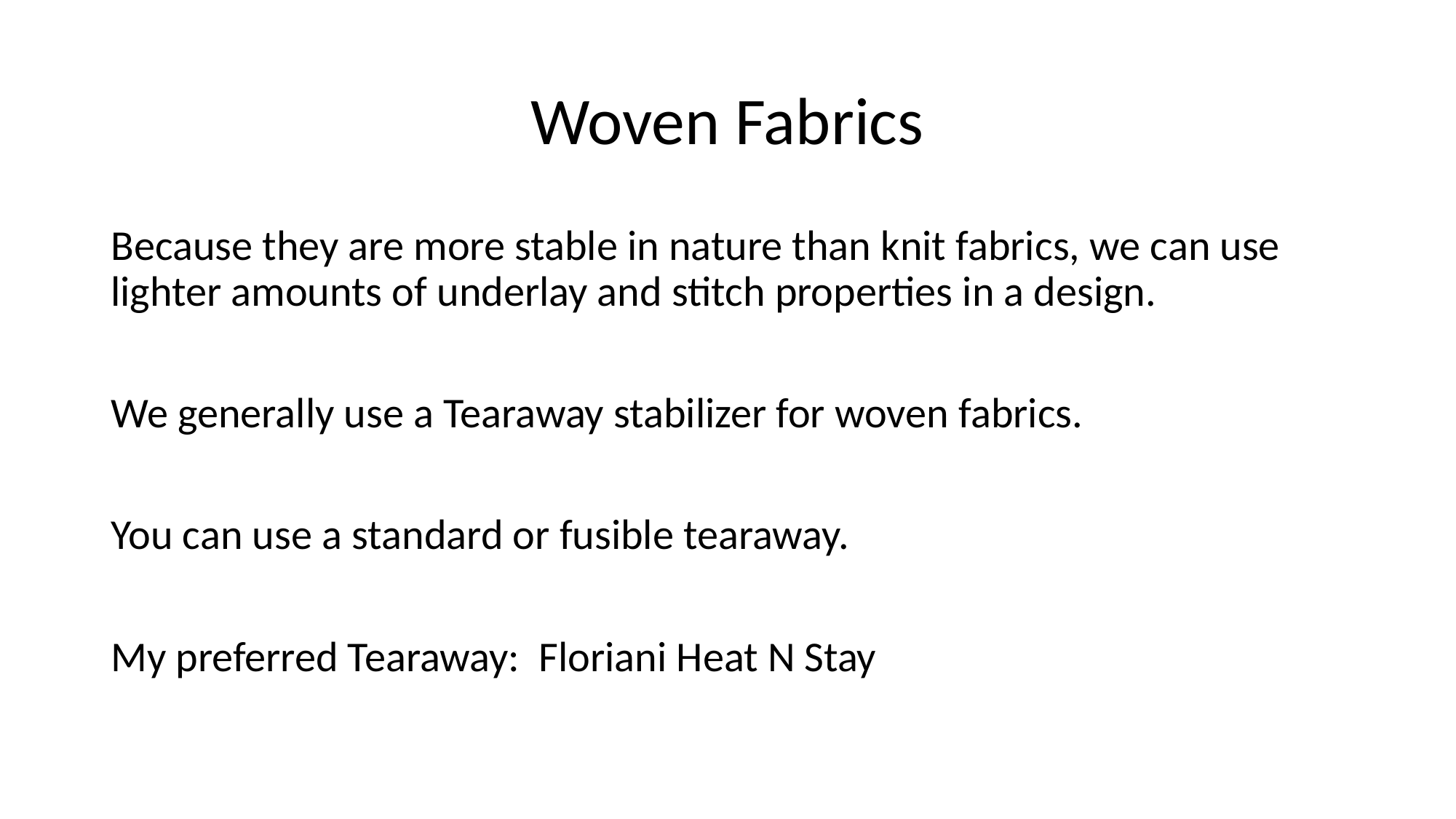

# Woven Fabrics
Because they are more stable in nature than knit fabrics, we can use lighter amounts of underlay and stitch properties in a design.

We generally use a Tearaway stabilizer for woven fabrics.

You can use a standard or fusible tearaway.

My preferred Tearaway:  Floriani Heat N Stay